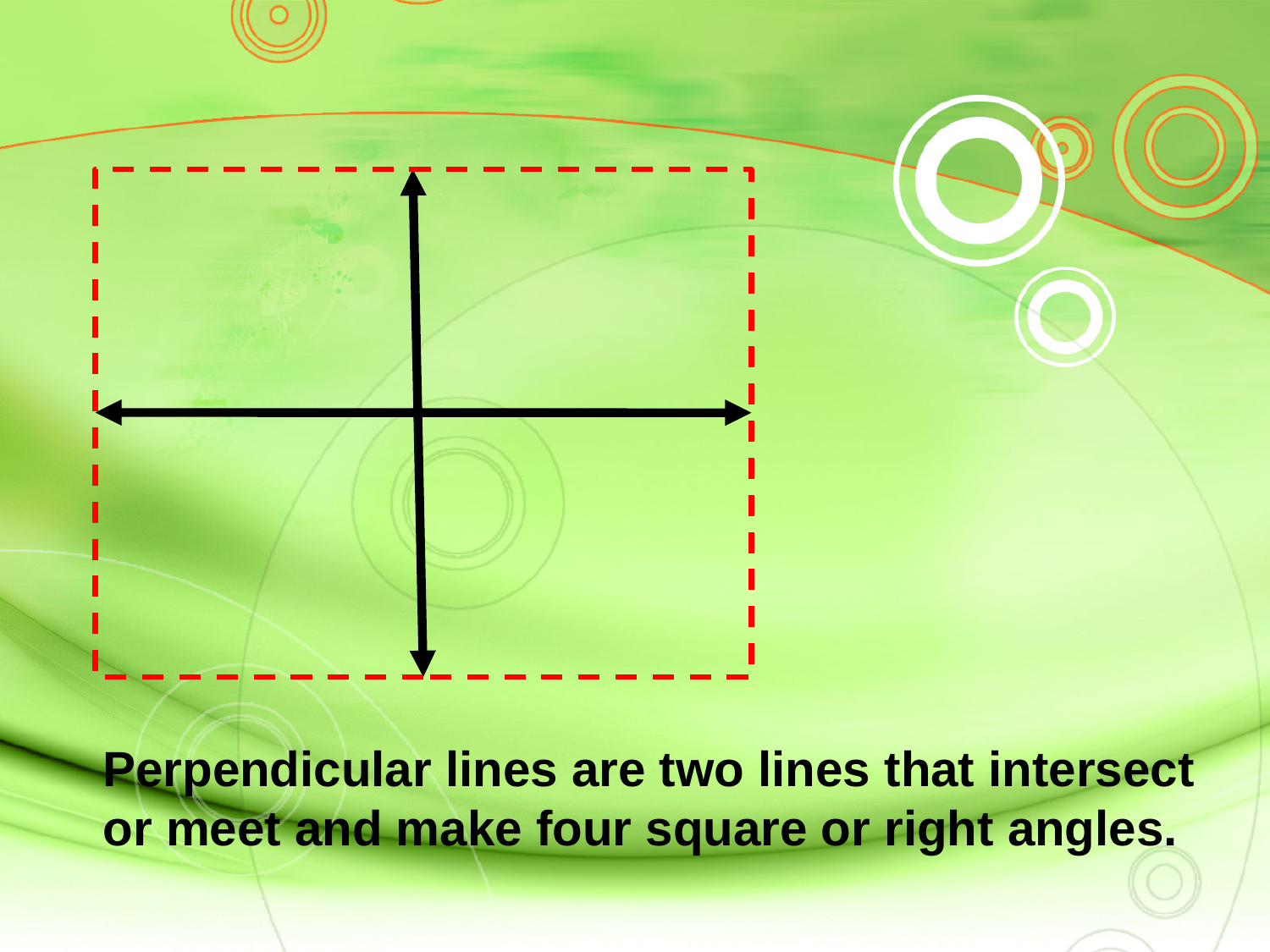

Perpendicular lines are two lines that intersect
or meet and make four square or right angles.